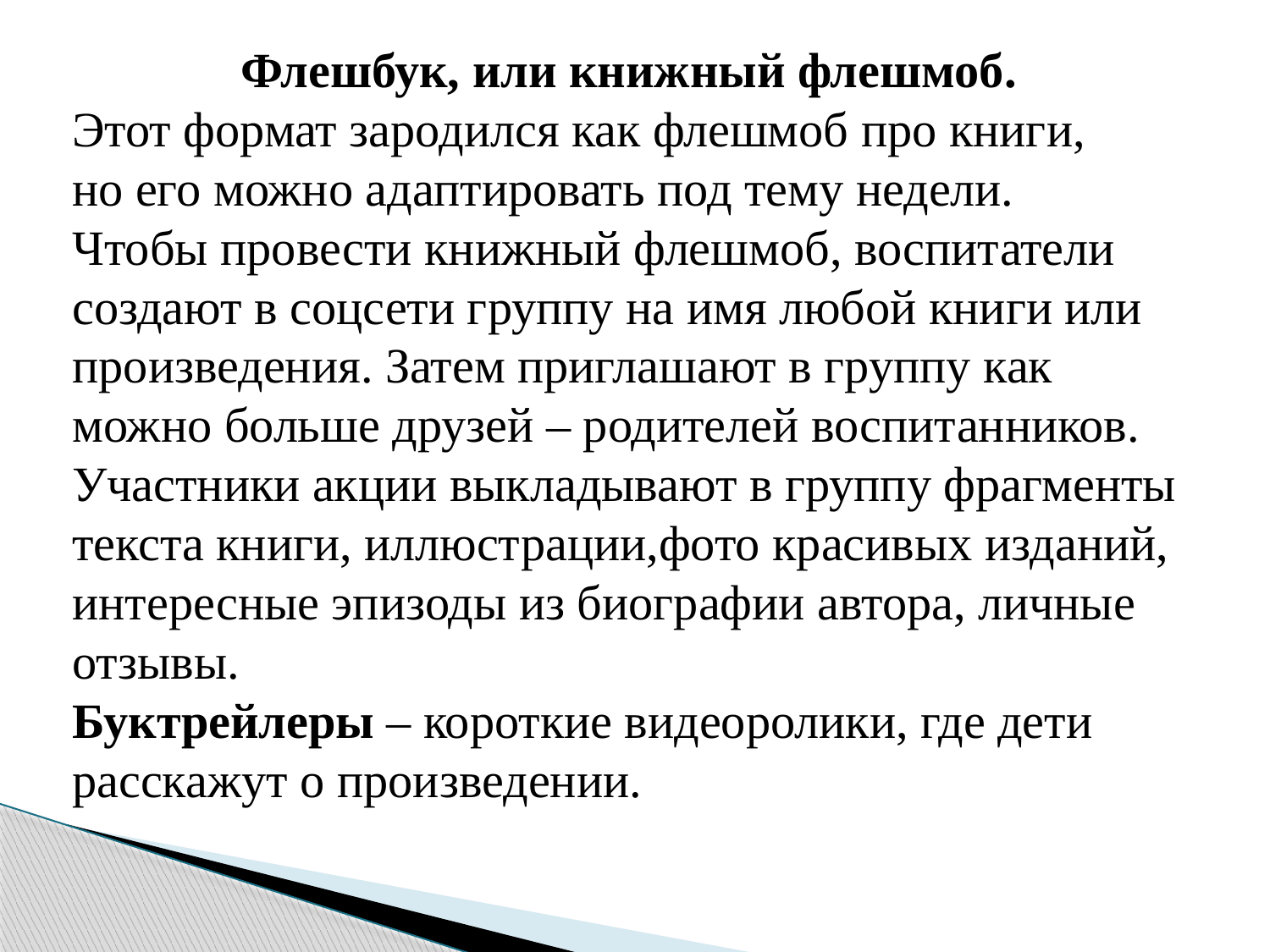

Флешбук, или книжный флешмоб.
Этот формат зародился как флешмоб про книги,
но его можно адаптировать под тему недели.
Чтобы провести книжный флешмоб, воспитатели создают в соцсети группу на имя любой книги или произведения. Затем приглашают в группу как можно больше друзей – родителей воспитанников.
Участники акции выкладывают в группу фрагменты текста книги, иллюстрации,фото красивых изданий, интересные эпизоды из биографии автора, личные отзывы.
Буктрейлеры – короткие видеоролики, где дети расскажут о произведении.